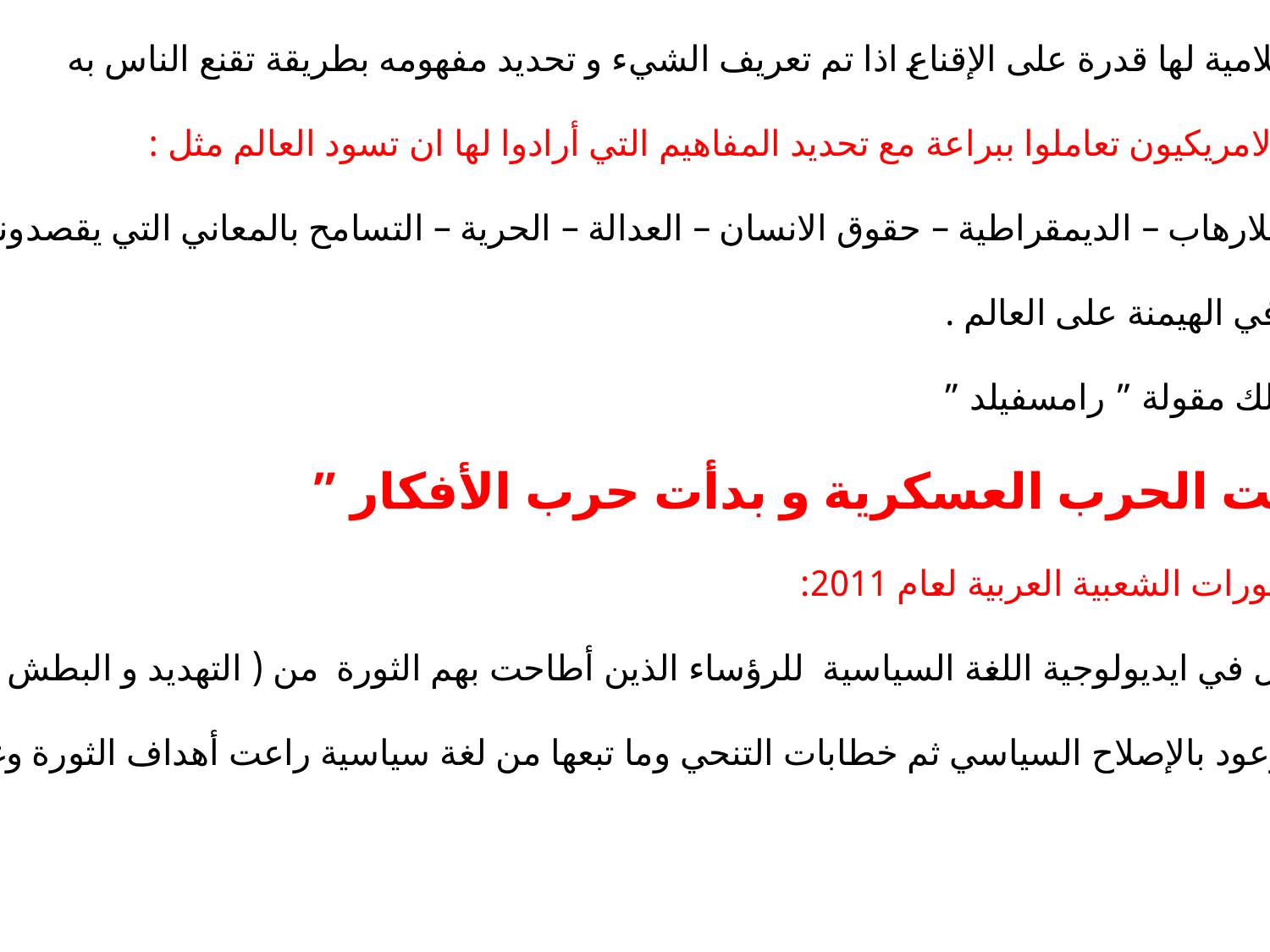

اللغة الإعلامية لها قدرة على الإقناع اذا تم تعريف الشيء و تحديد مفهومه بطريقة تقنع الناس به

الساسه الامريكيون تعاملوا ببراعة مع تحديد المفاهيم التي أرادوا لها ان تسود العالم مثل :

تعريفهم للارهاب – الديمقراطية – حقوق الانسان – العدالة – الحرية – التسامح بالمعاني التي يقصدونها وتخدم

أهدافهم في الهيمنة على العالم .

ما يؤكد ذلك مقولة ” رامسفيلد ”

” انتهت الحرب العسكرية و بدأت حرب الأفكار ”

أحداث الثورات الشعبية العربية لعام 2011:

ظهر تحول في ايديولوجية اللغة السياسية  للرؤساء الذين أطاحت بهم الثورة  من ( التهديد و البطش – ثم محاولات

التهدئة بوعود بالإصلاح السياسي ثم خطابات التنحي وما تبعها من لغة سياسية راعت أهداف الثورة وغاياتها